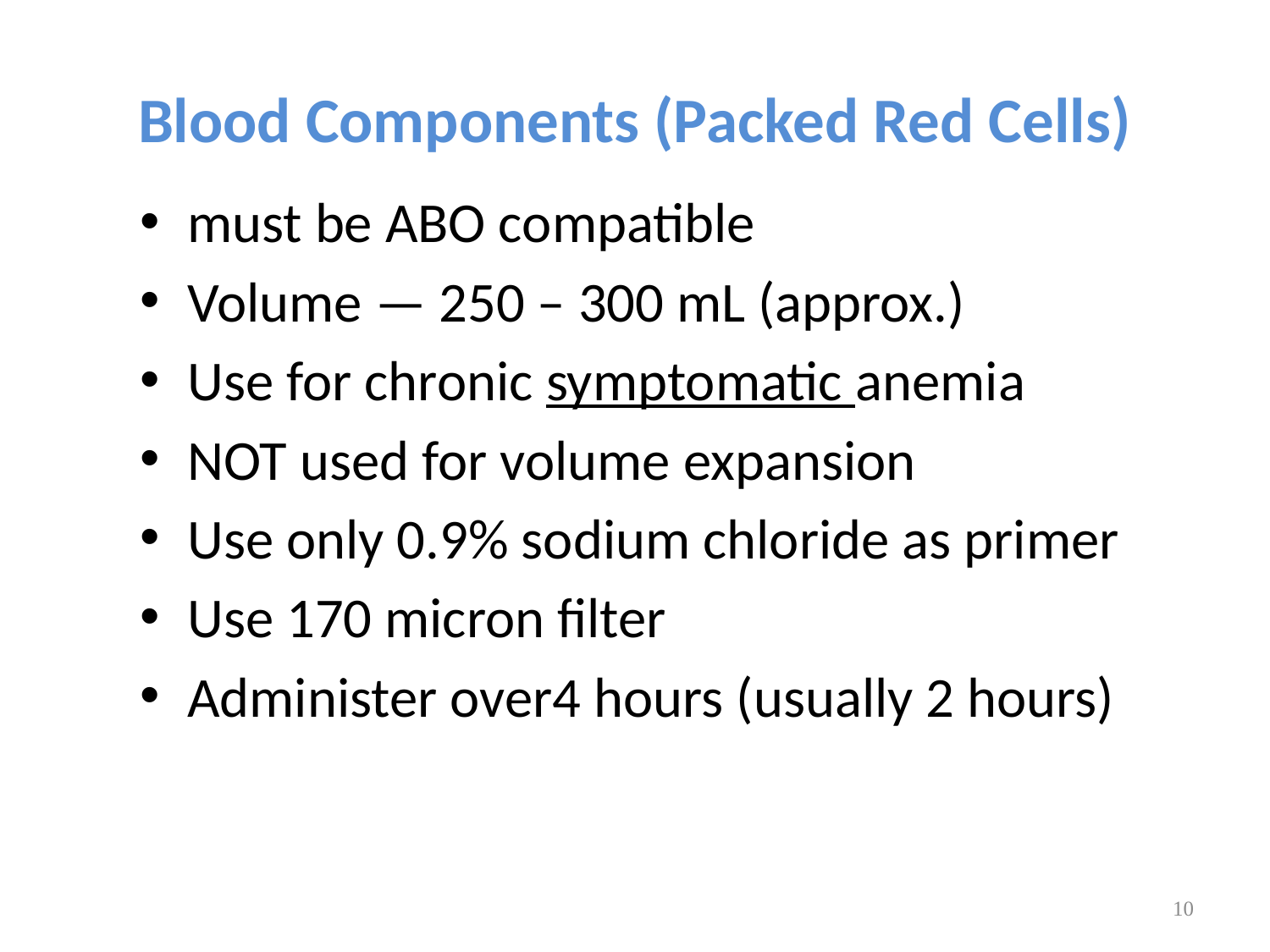

# Blood Components (Packed Red Cells)
must be ABO compatible
Volume — 250 – 300 mL (approx.)
Use for chronic symptomatic anemia
NOT used for volume expansion
Use only 0.9% sodium chloride as primer
Use 170 micron filter
Administer over4 hours (usually 2 hours)

10